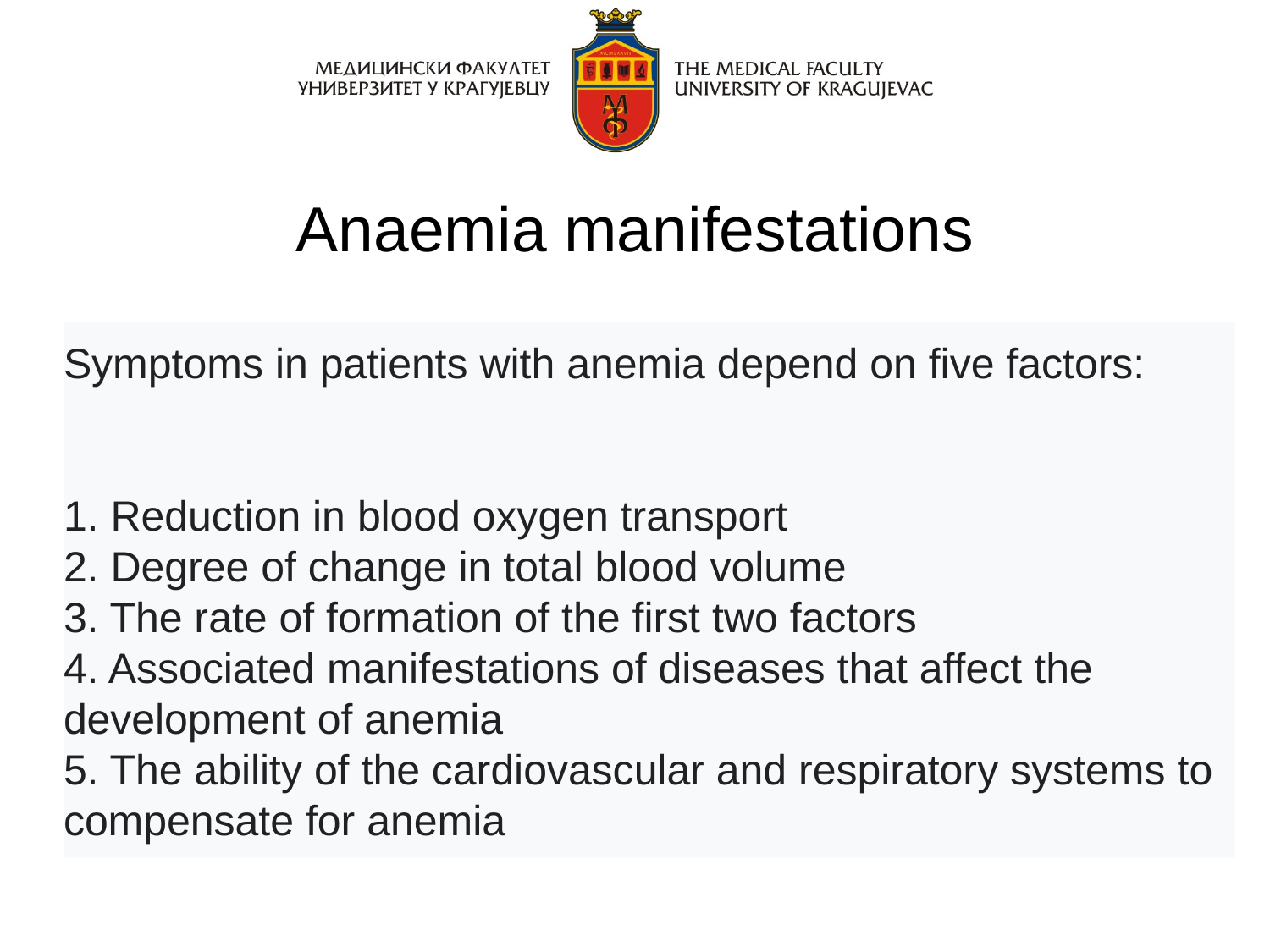

# Anaemia manifestations

Symptoms in patients with anemia depend on five factors:

1. Reduction in blood oxygen transport
2. Degree of change in total blood volume
3. The rate of formation of the first two factors
4. Associated manifestations of diseases that affect the development of anemia
5. The ability of the cardiovascular and respiratory systems to compensate for anemia